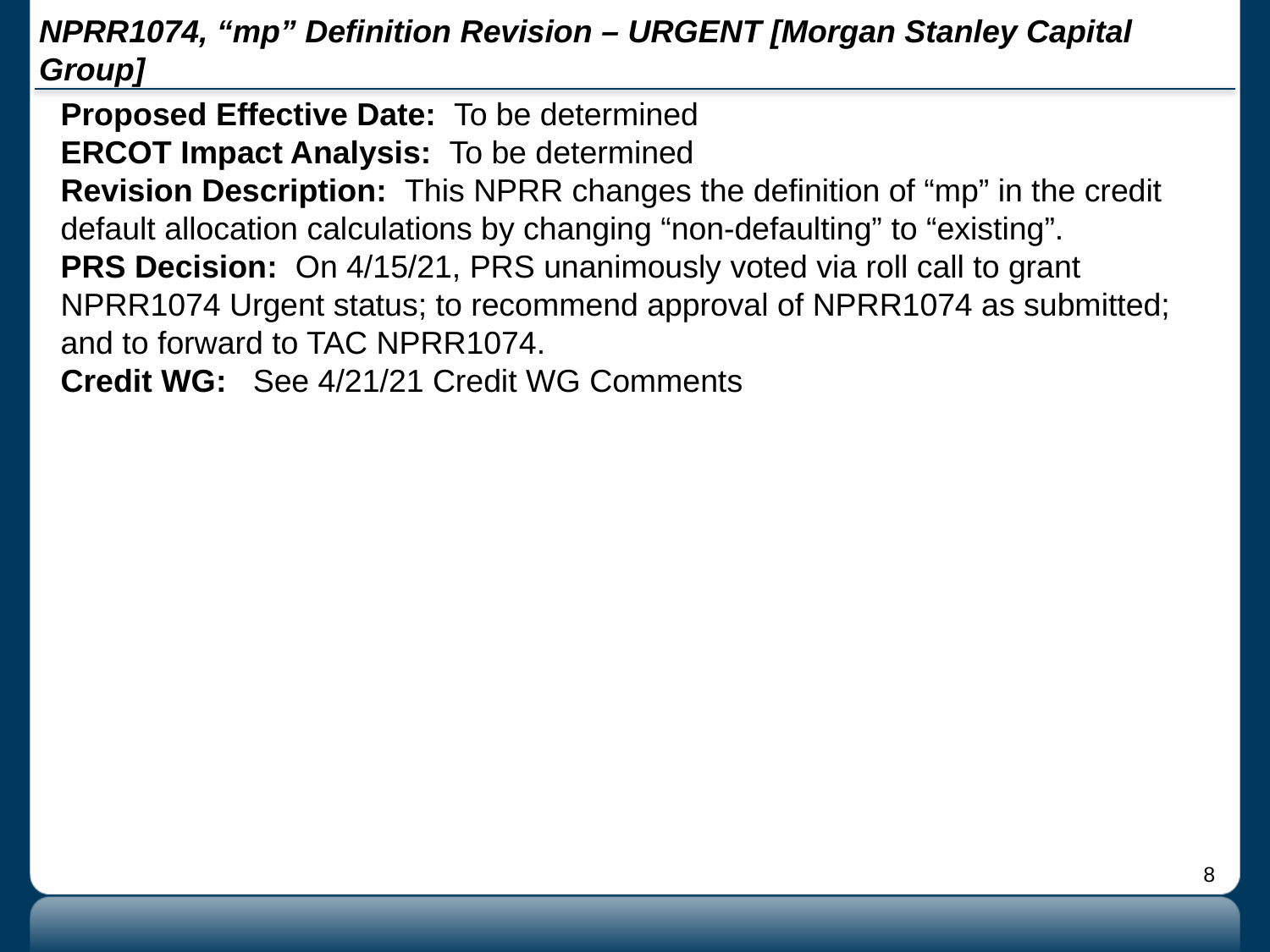

# NPRR1074, “mp” Definition Revision – URGENT [Morgan Stanley Capital Group]
Proposed Effective Date:  To be determined
ERCOT Impact Analysis:  To be determined
Revision Description:  This NPRR changes the definition of “mp” in the credit default allocation calculations by changing “non-defaulting” to “existing”.
PRS Decision:  On 4/15/21, PRS unanimously voted via roll call to grant NPRR1074 Urgent status; to recommend approval of NPRR1074 as submitted; and to forward to TAC NPRR1074.
Credit WG:   See 4/21/21 Credit WG Comments